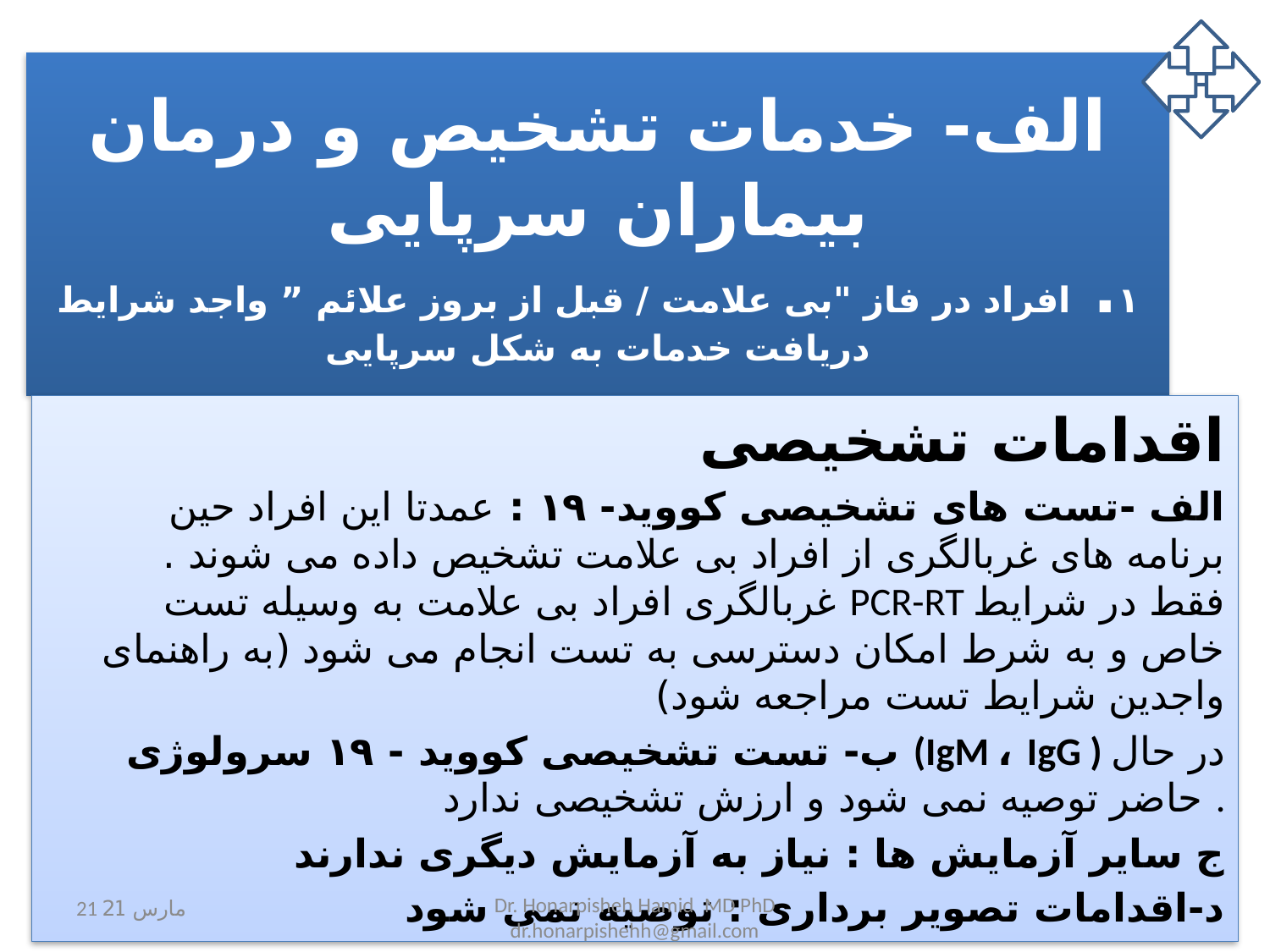

# الف- خدمات تشخیص و درمان بیماران سرپایی ۱. افراد در فاز "بی علامت / قبل از بروز علائم ” واجد شرایط دریافت خدمات به شکل سرپایی
اقدامات تشخیصی
الف -تست های تشخیصی کووید- ۱۹ : عمدتا این افراد حین برنامه های غربالگری از افراد بی علامت تشخیص داده می شوند . غربالگری افراد بی علامت به وسیله تست PCR-RT فقط در شرایط خاص و به شرط امکان دسترسی به تست انجام می شود (به راهنمای واجدین شرایط تست مراجعه شود)
ب- تست تشخیصی کووید - ۱۹ سرولوژی (IgM ، IgG ) در حال حاضر توصیه نمی شود و ارزش تشخیصی ندارد .
ج سایر آزمایش ها : نیاز به آزمایش دیگری ندارند
د-اقدامات تصویر برداری : توصیه نمی شود
21 مارس 21
Dr. Honarpisheh Hamid  MD PhD dr.honarpishehh@gmail.com
30